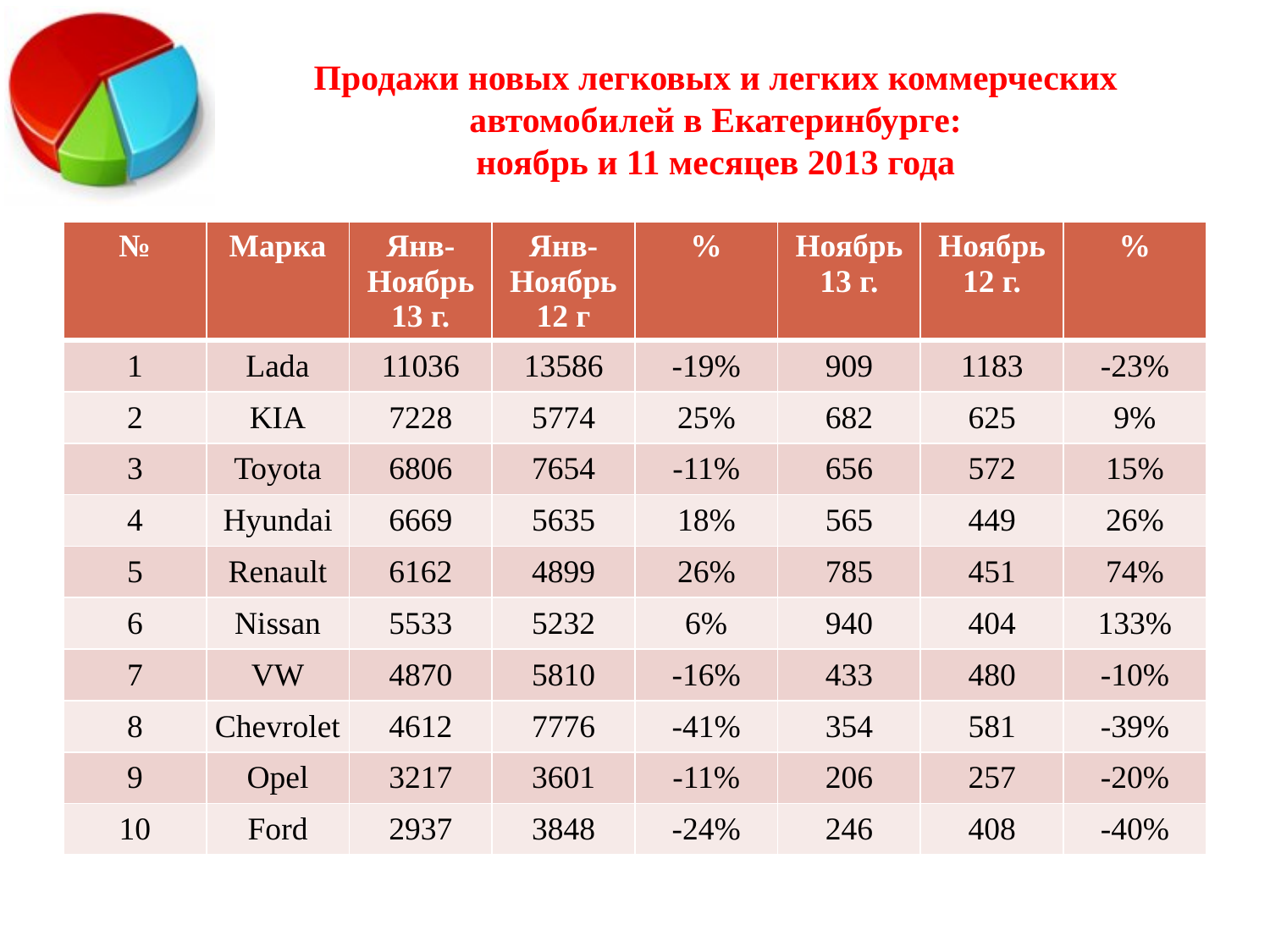

# Продажи новых легковых и легких коммерческих автомобилей в Екатеринбурге: ноябрь и 11 месяцев 2013 года
| № | Марка | Янв-Ноябрь 13 г. | Янв-Ноябрь 12 г | % | Ноябрь 13 г. | Ноябрь 12 г. | % |
| --- | --- | --- | --- | --- | --- | --- | --- |
| 1 | Lada | 11036 | 13586 | -19% | 909 | 1183 | -23% |
| 2 | KIA | 7228 | 5774 | 25% | 682 | 625 | 9% |
| 3 | Toyota | 6806 | 7654 | -11% | 656 | 572 | 15% |
| 4 | Hyundai | 6669 | 5635 | 18% | 565 | 449 | 26% |
| 5 | Renault | 6162 | 4899 | 26% | 785 | 451 | 74% |
| 6 | Nissan | 5533 | 5232 | 6% | 940 | 404 | 133% |
| 7 | VW | 4870 | 5810 | -16% | 433 | 480 | -10% |
| 8 | Chevrolet | 4612 | 7776 | -41% | 354 | 581 | -39% |
| 9 | Opel | 3217 | 3601 | -11% | 206 | 257 | -20% |
| 10 | Ford | 2937 | 3848 | -24% | 246 | 408 | -40% |